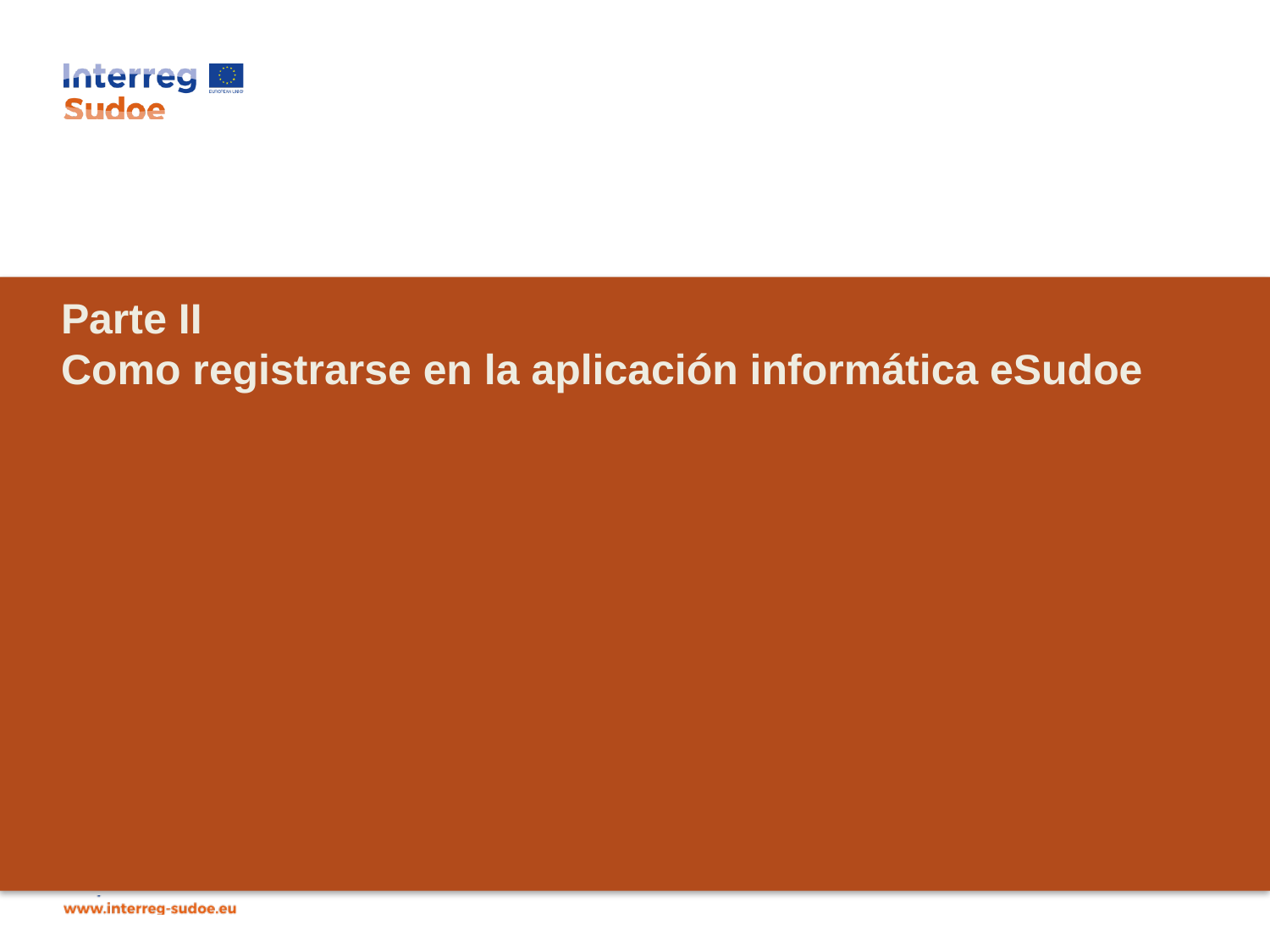

# Parte II Como registrarse en la aplicación informática eSudoe